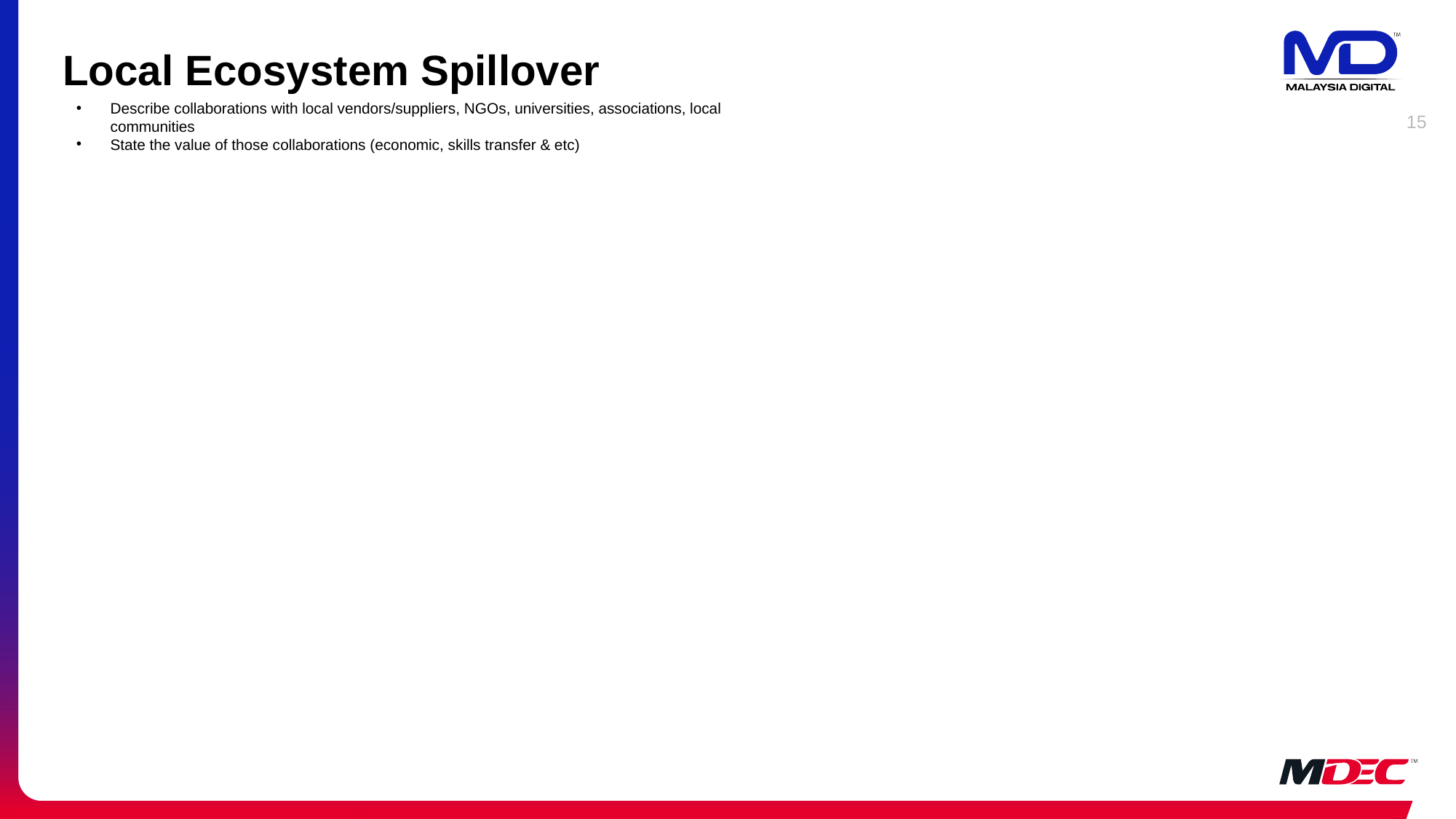

# Local Ecosystem Spillover
Describe collaborations with local vendors/suppliers, NGOs, universities, associations, local communities
State the value of those collaborations (economic, skills transfer & etc)
15